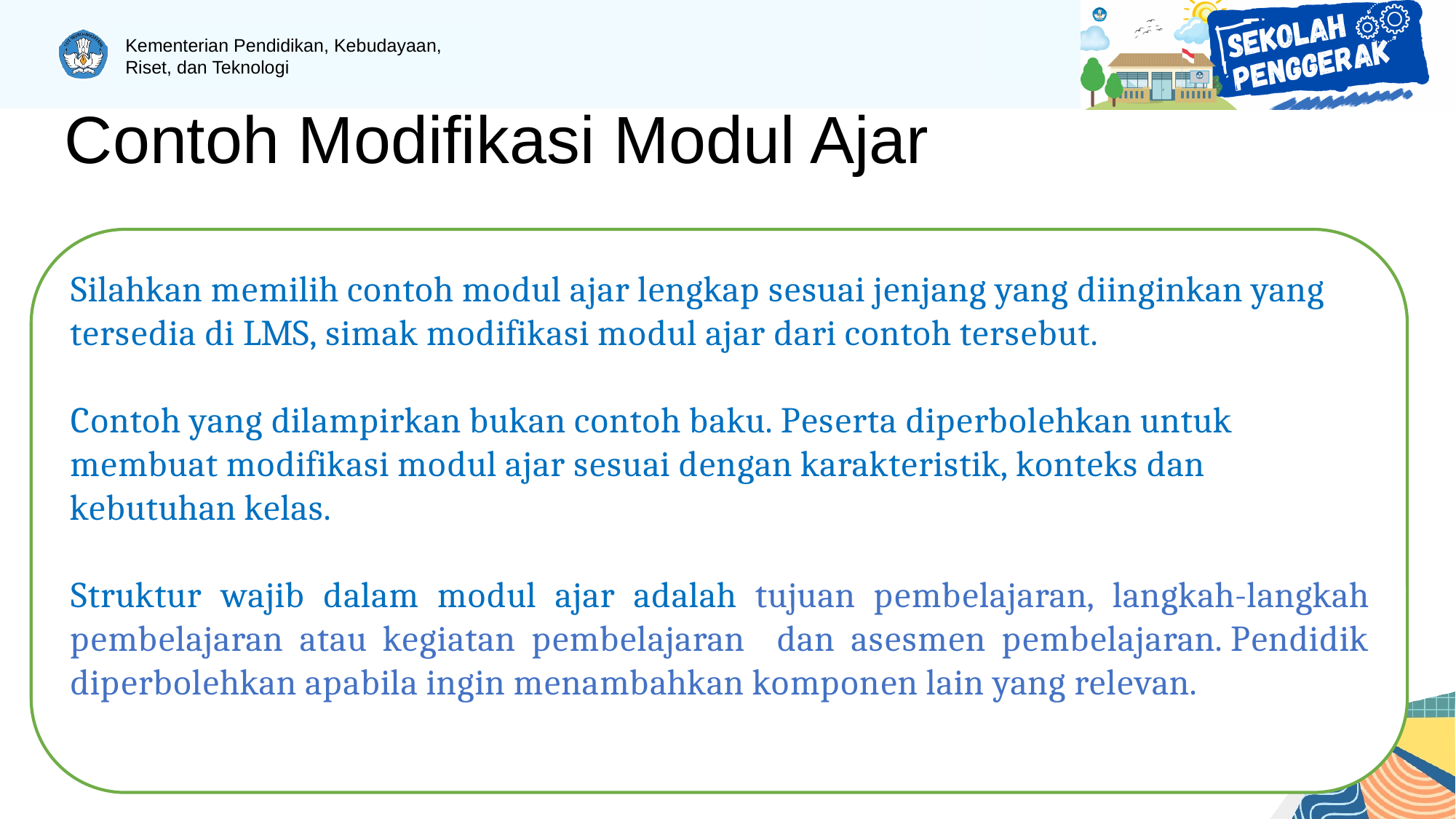

# Contoh Modifikasi Modul Ajar

Silahkan memilih contoh modul ajar lengkap sesuai jenjang yang diinginkan yang tersedia di LMS, simak modifikasi modul ajar dari contoh tersebut.

Contoh yang dilampirkan bukan contoh baku. Peserta diperbolehkan untuk membuat modifikasi modul ajar sesuai dengan karakteristik, konteks dan kebutuhan kelas.

Struktur wajib dalam modul ajar adalah tujuan pembelajaran, langkah-langkah pembelajaran atau kegiatan pembelajaran  dan asesmen pembelajaran. Pendidik diperbolehkan apabila ingin menambahkan komponen lain yang relevan.